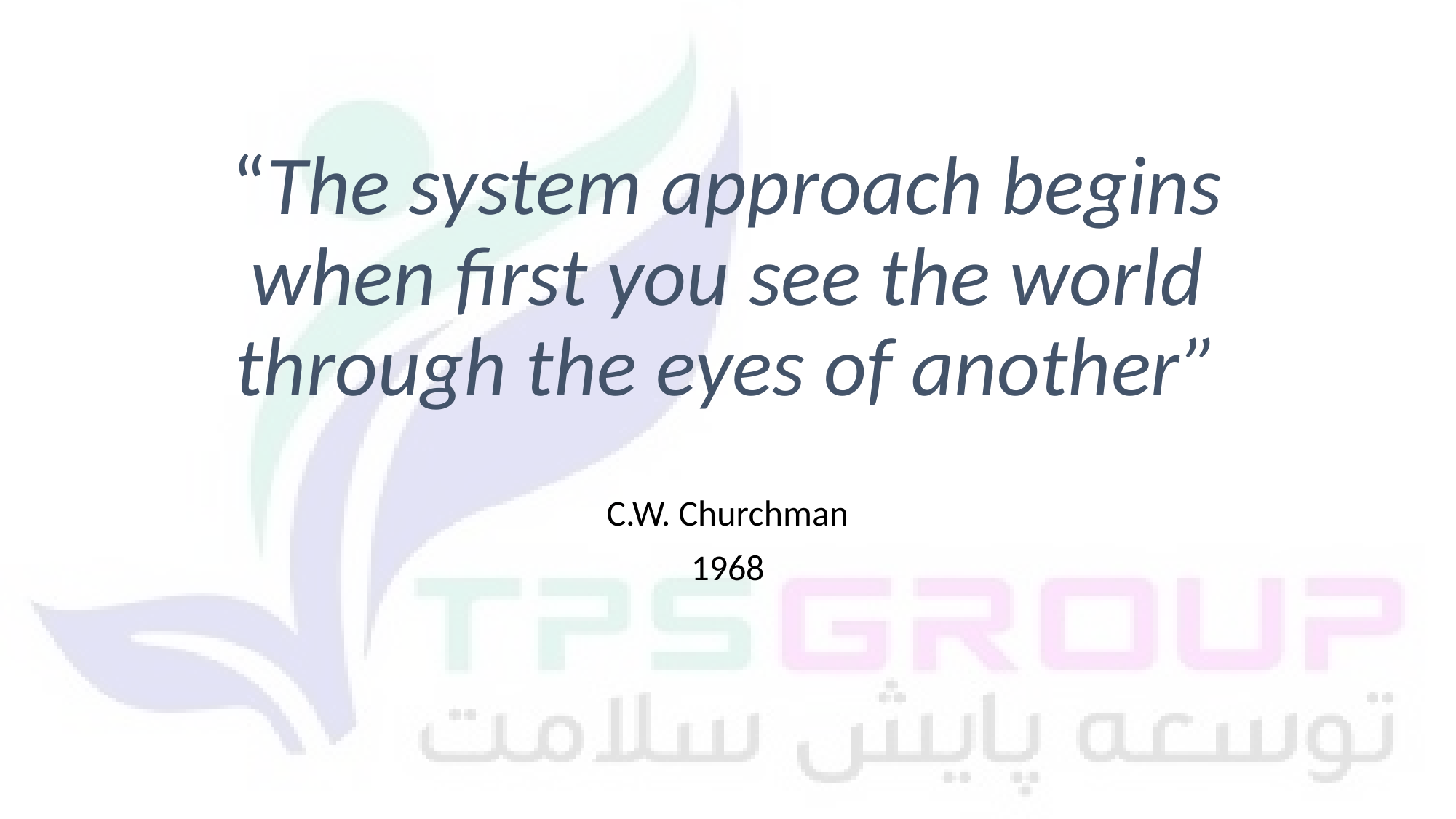

# “The system approach begins when first you see the world through the eyes of another”

C.W. Churchman
1968